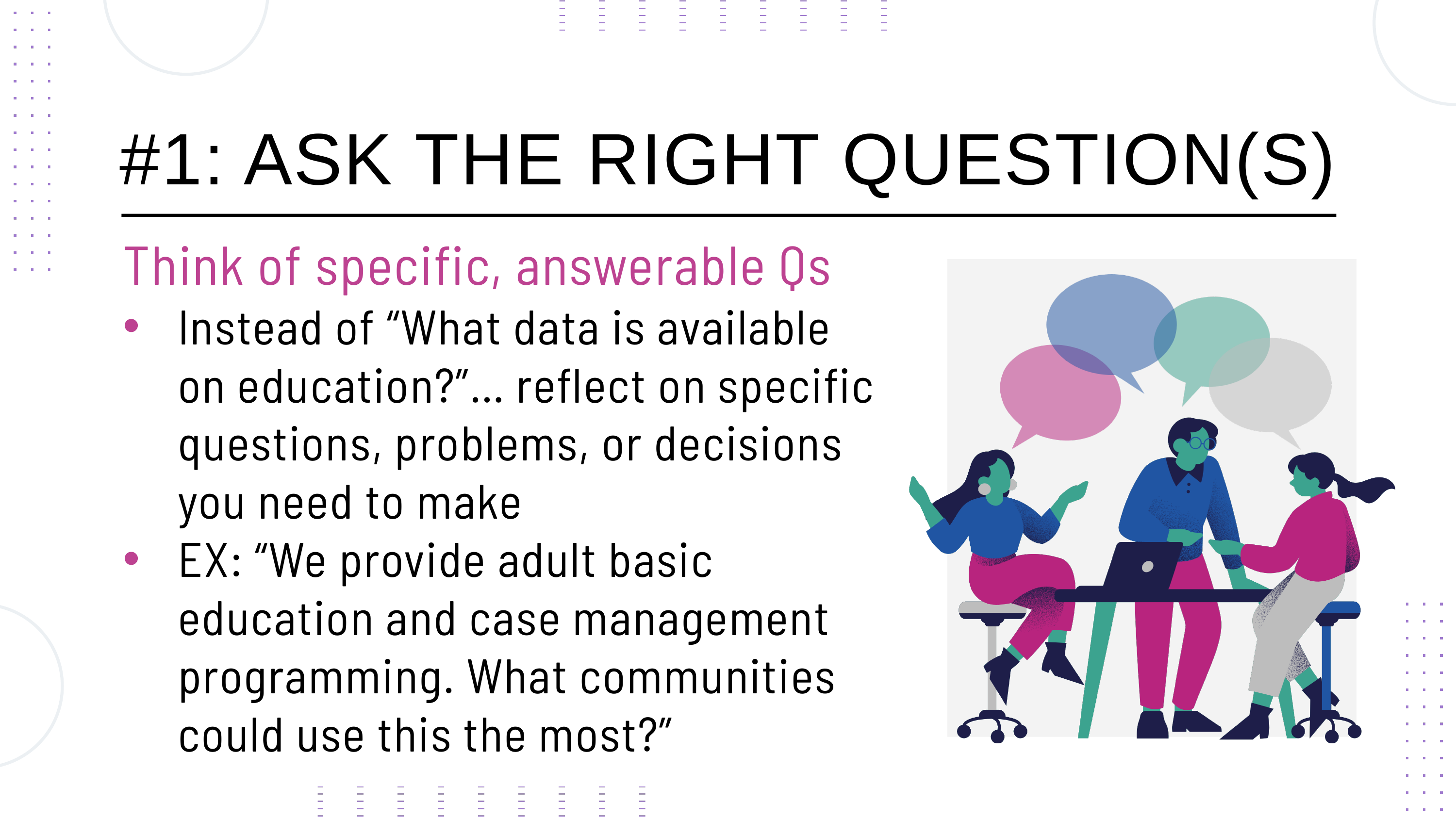

#1: ASK THE RIGHT QUESTION(S)

Think of specific, answerable Qs
Instead of “What data is available on education?”… reflect on specific questions, problems, or decisions you need to make
EX: “We provide adult basic education and case management programming. What communities could use this the most?”